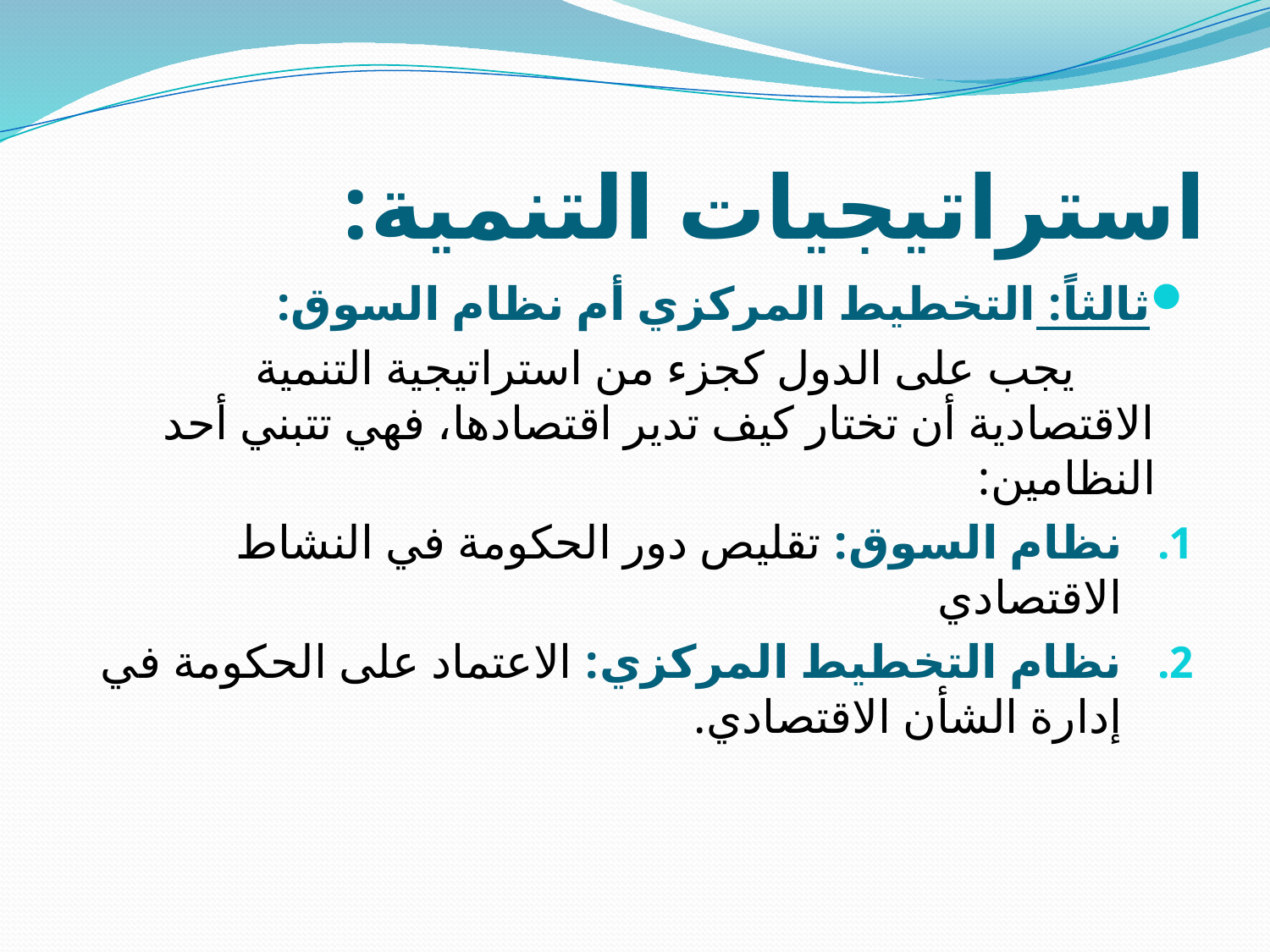

# استراتيجيات التنمية:
ثالثاً: التخطيط المركزي أم نظام السوق:
          يجب على الدول كجزء من استراتيجية التنمية الاقتصادية أن تختار كيف تدير اقتصادها، فهي تتبني أحد النظامين:
نظام السوق: تقليص دور الحكومة في النشاط الاقتصادي
نظام التخطيط المركزي: الاعتماد على الحكومة في إدارة الشأن الاقتصادي.